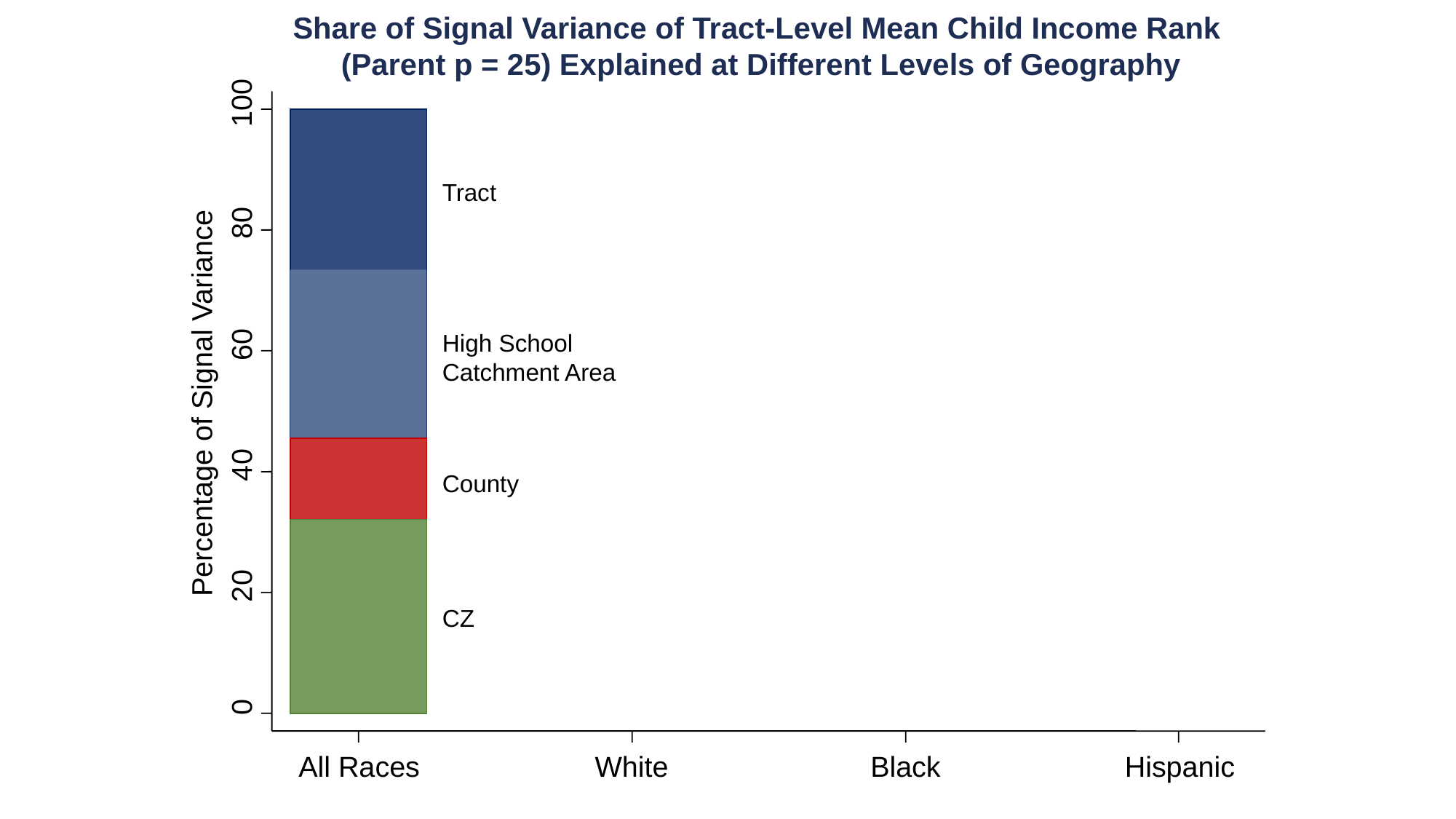

100

80

60

Percentage of Signal Variance

40

20

0

All Races
White
Black
Hispanic
Share of Signal Variance of Tract-Level Mean Child Income Rank
(Parent p = 25) Explained at Different Levels of Geography
Tract
High School
Catchment Area
County
CZ